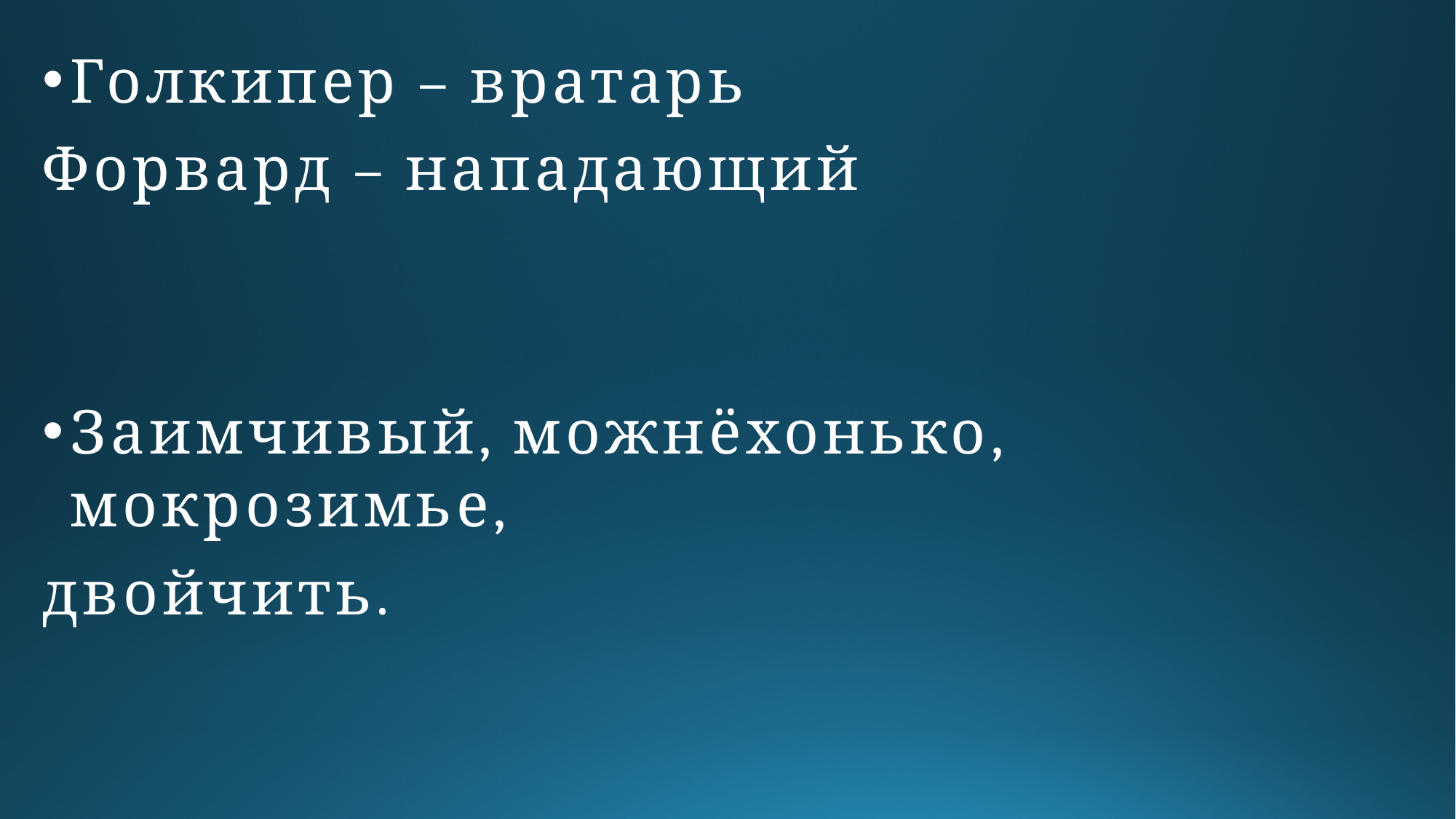

Голкипер – вратарь
Форвард – нападающий

Заимчивый, можнёхонько, мокрозимье,
двойчить.